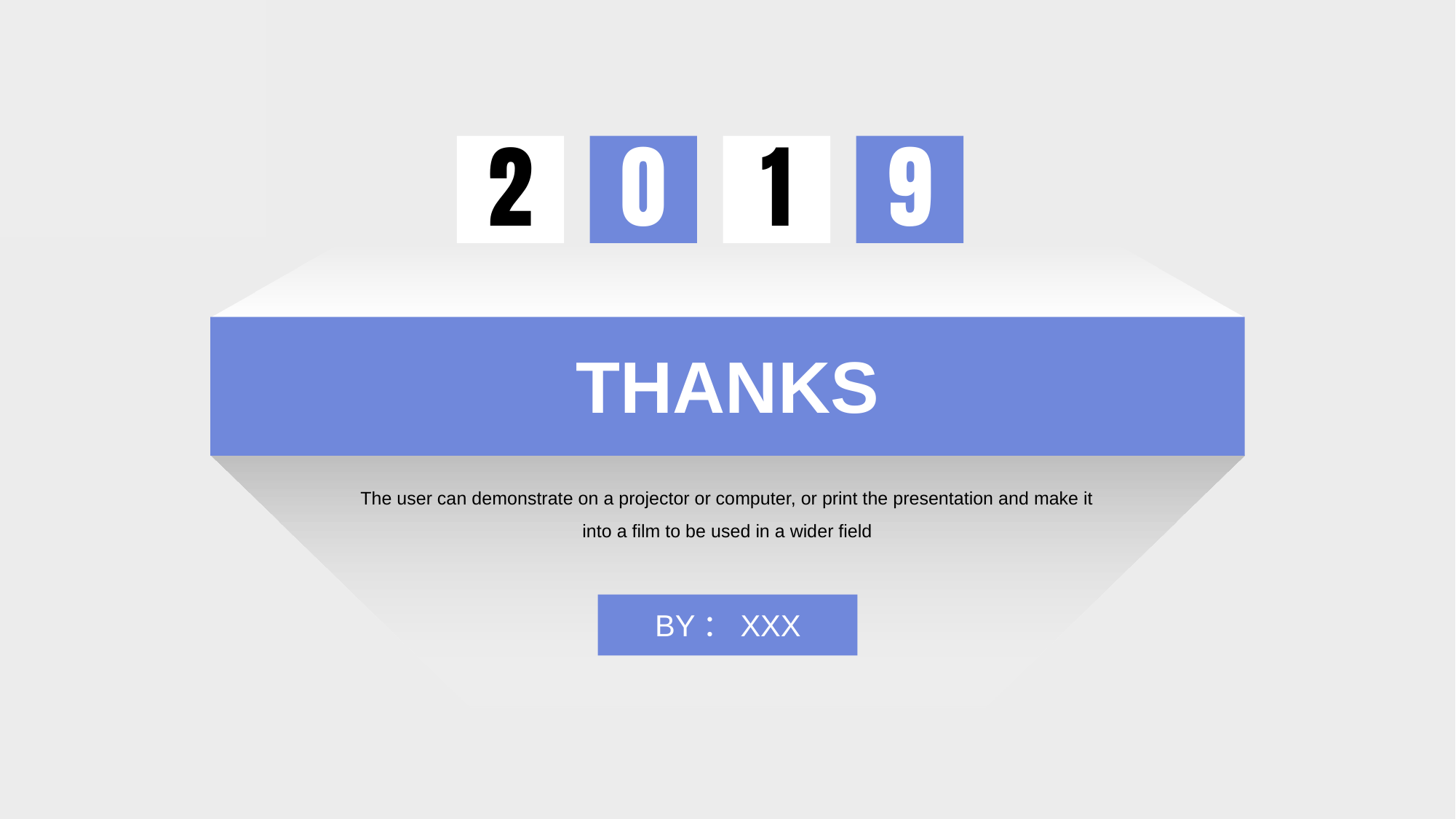

2
0
1
9

THANKS

The user can demonstrate on a projector or computer, or print the presentation and make it into a film to be used in a wider field

BY：XXX